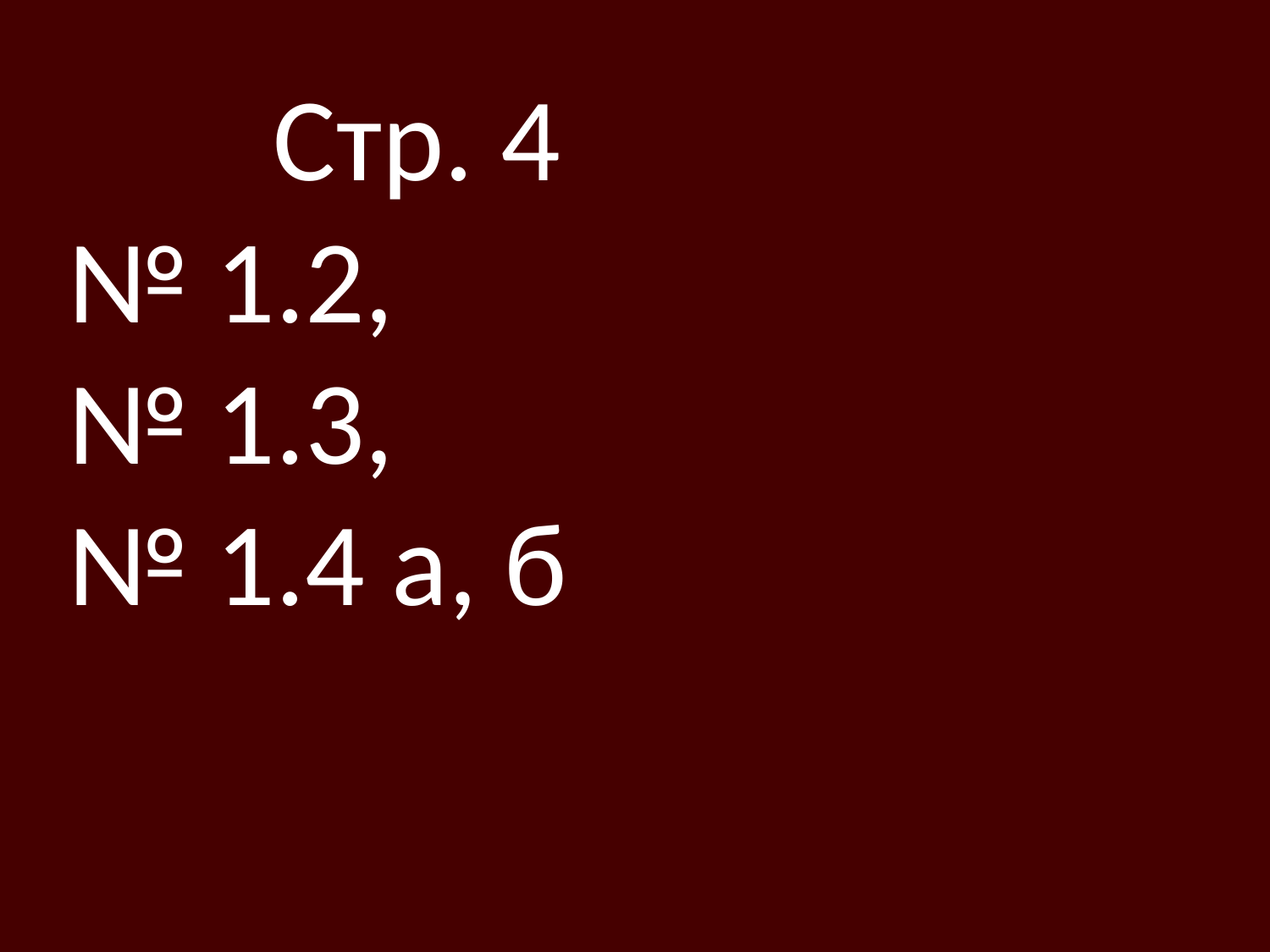

# Стр. 4 № 1.2, № 1.3, № 1.4 а, б